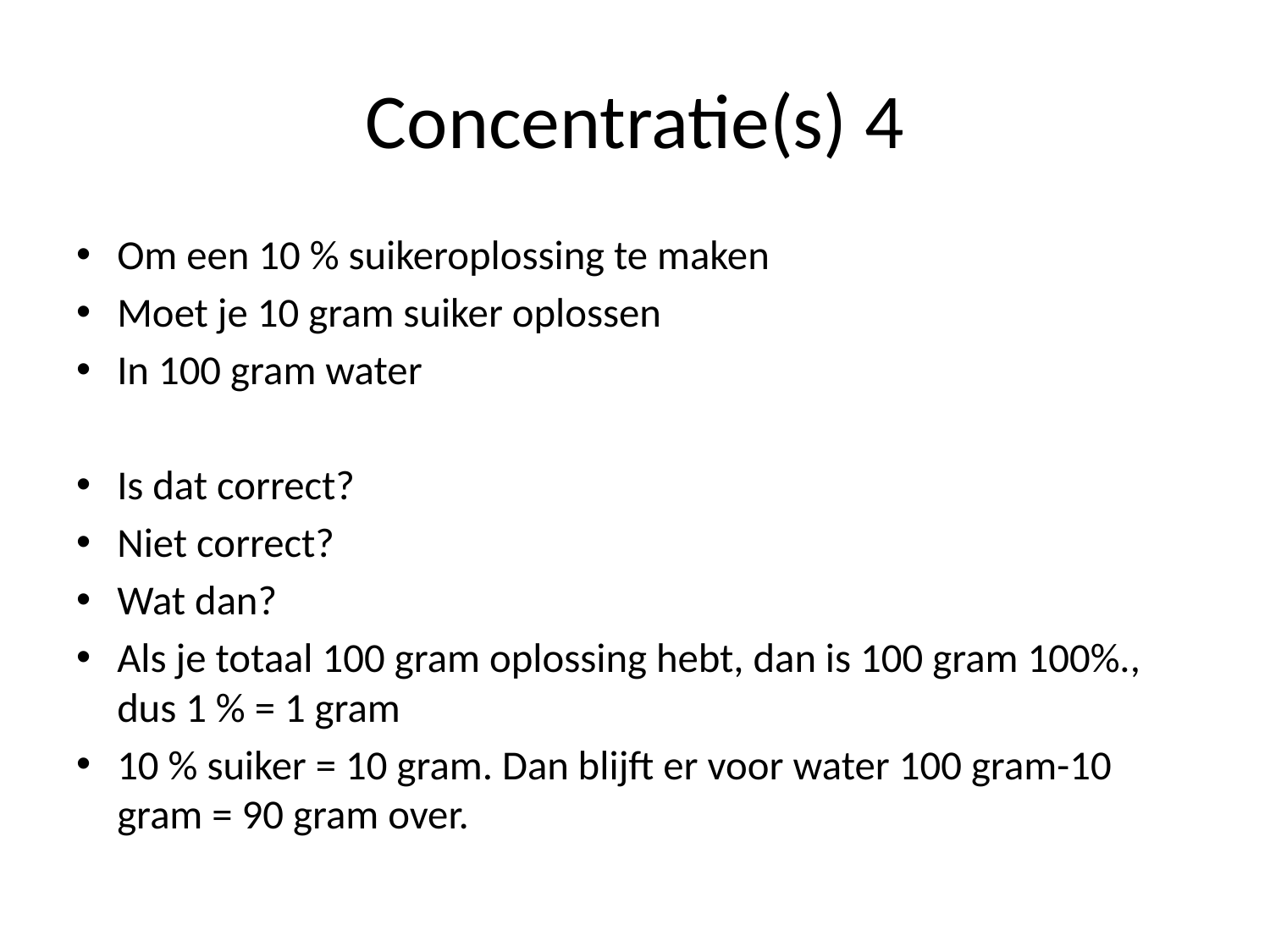

# Concentratie(s) 4
Om een 10 % suikeroplossing te maken
Moet je 10 gram suiker oplossen
In 100 gram water

Is dat correct?
Niet correct?
Wat dan?
Als je totaal 100 gram oplossing hebt, dan is 100 gram 100%., dus 1 % = 1 gram
10 % suiker = 10 gram. Dan blijft er voor water 100 gram-10 gram = 90 gram over.